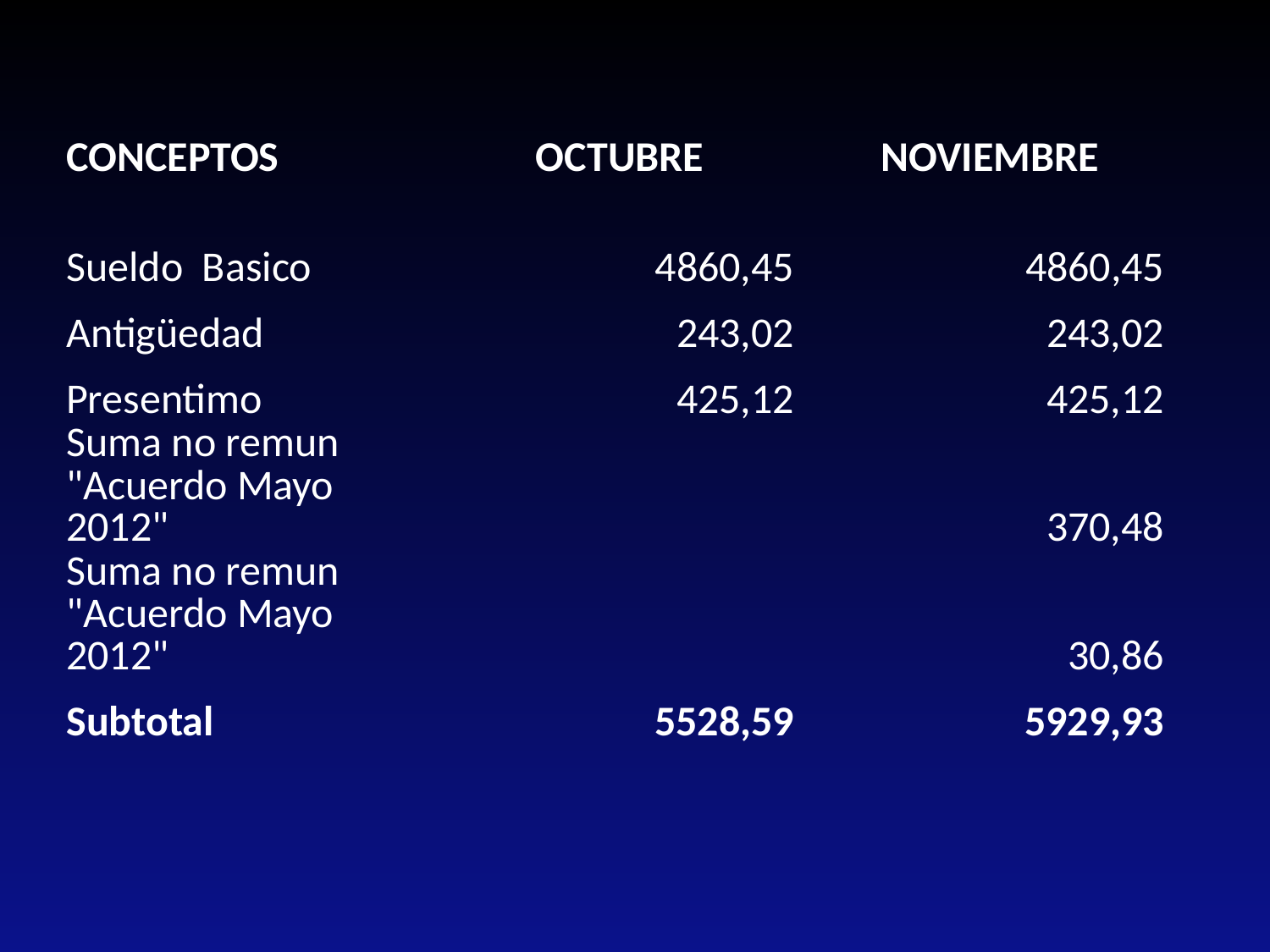

| CONCEPTOS | OCTUBRE | NOVIEMBRE |
| --- | --- | --- |
|  |  |  |
| Sueldo Basico | 4860,45 | 4860,45 |
| Antigüedad | 243,02 | 243,02 |
| Presentimo | 425,12 | 425,12 |
| Suma no remun "Acuerdo Mayo 2012" |  | 370,48 |
| Suma no remun "Acuerdo Mayo 2012" |  | 30,86 |
| Subtotal | 5528,59 | 5929,93 |
|  |  |  |